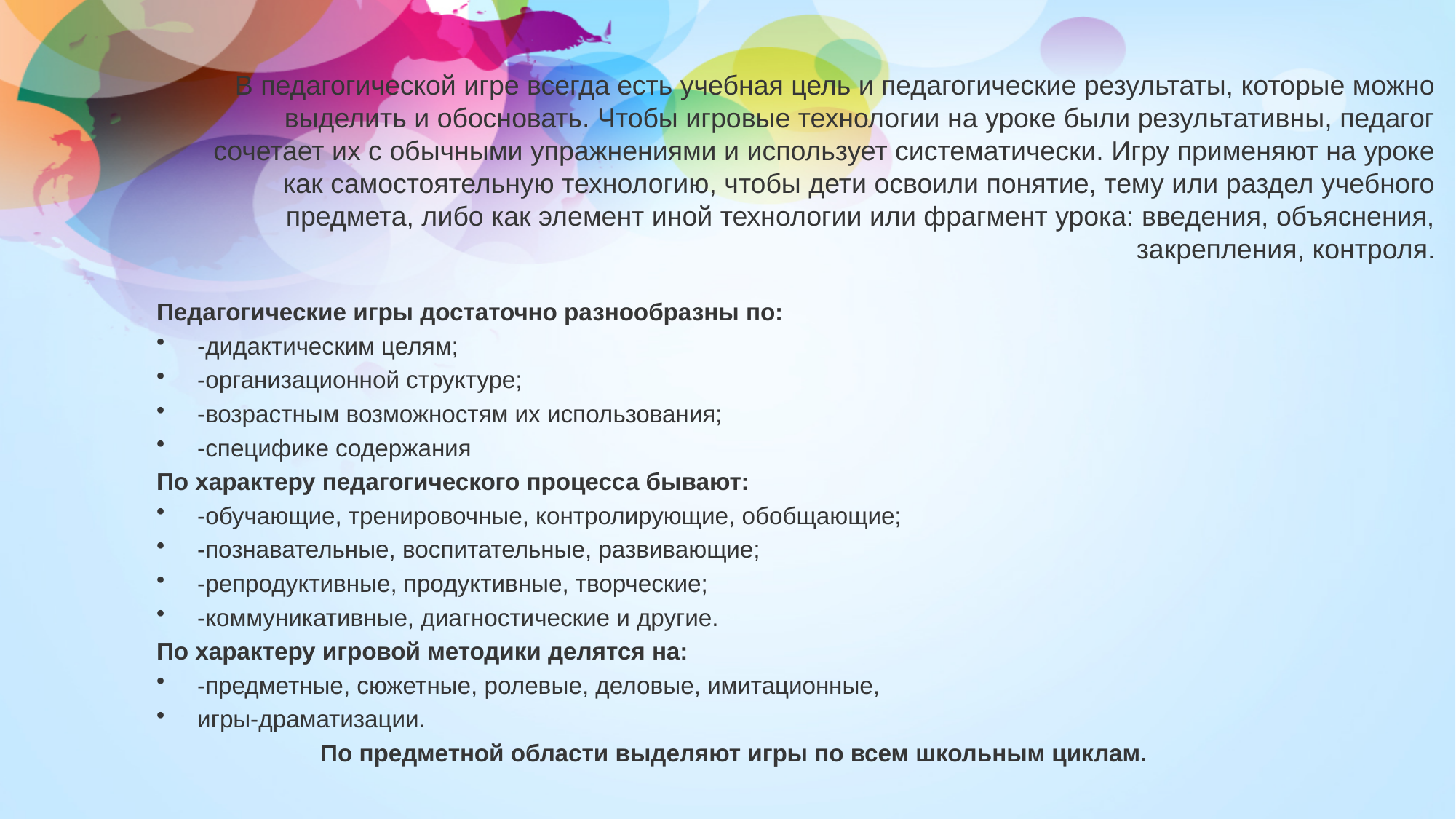

# В педагогической игре всегда есть учебная цель и педагогические результаты, которые можно выделить и обосновать. Чтобы игровые технологии на уроке были результативны, педагог сочетает их с обычными упражнениями и использует систематически. Игру применяют на уроке как самостоятельную технологию, чтобы дети освоили понятие, тему или раздел учебного предмета, либо как элемент иной технологии или фрагмент урока: введения, объяснения, закрепления, контроля.
Педагогические игры достаточно разнообразны по:
-дидактическим целям;
-организационной структуре;
-возрастным возможностям их использования;
-специфике содержания
По характеру педагогического процесса бывают:
-обучающие, тренировочные, контролирующие, обобщающие;
-познавательные, воспитательные, развивающие;
-репродуктивные, продуктивные, творческие;
-коммуникативные, диагностические и другие.
По характеру игровой методики делятся на:
-предметные, сюжетные, ролевые, деловые, имитационные,
игры-драматизации.
  По предметной области выделяют игры по всем школьным циклам.